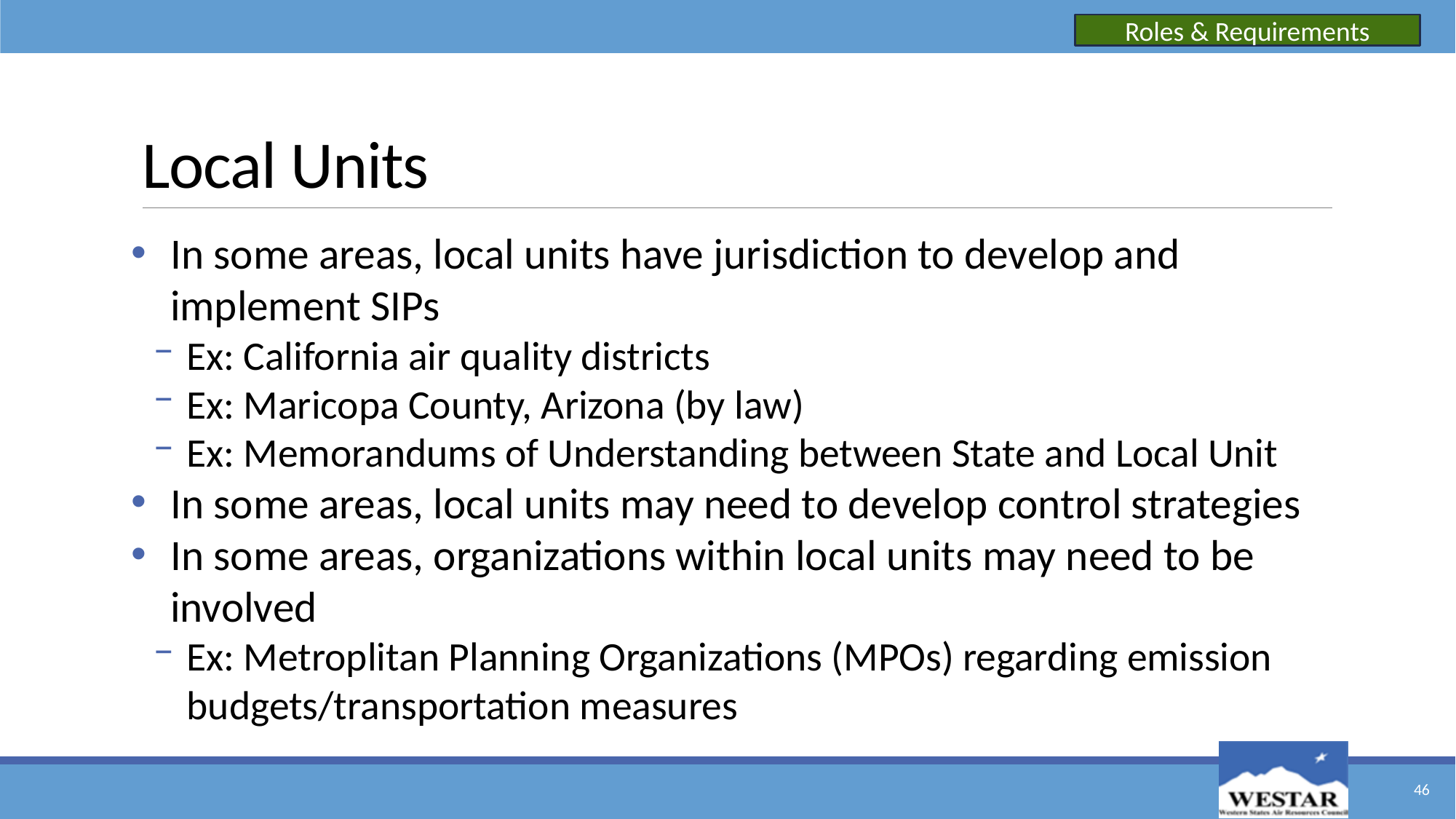

Roles & Requirements
# Local Units
In some areas, local units have jurisdiction to develop and implement SIPs
Ex: California air quality districts
Ex: Maricopa County, Arizona (by law)
Ex: Memorandums of Understanding between State and Local Unit
In some areas, local units may need to develop control strategies
In some areas, organizations within local units may need to be involved
Ex: Metroplitan Planning Organizations (MPOs) regarding emission budgets/transportation measures

46